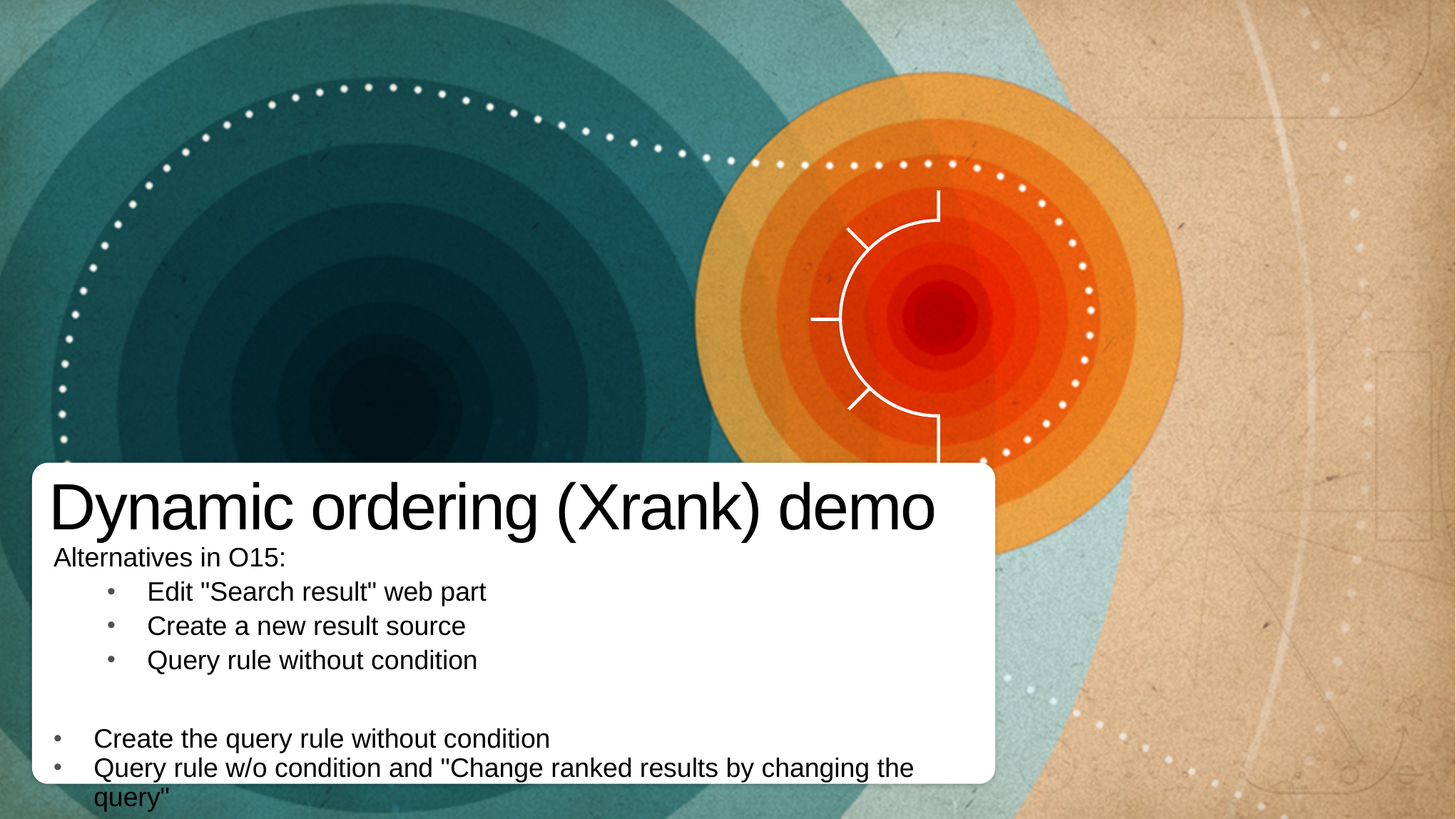

# Dynamic ordering (Xrank) demo
Alternatives in O15:
Edit "Search result" web part
Create a new result source
Query rule without condition

Create the query rule without condition
Query rule w/o condition and "Change ranked results by changing the query"